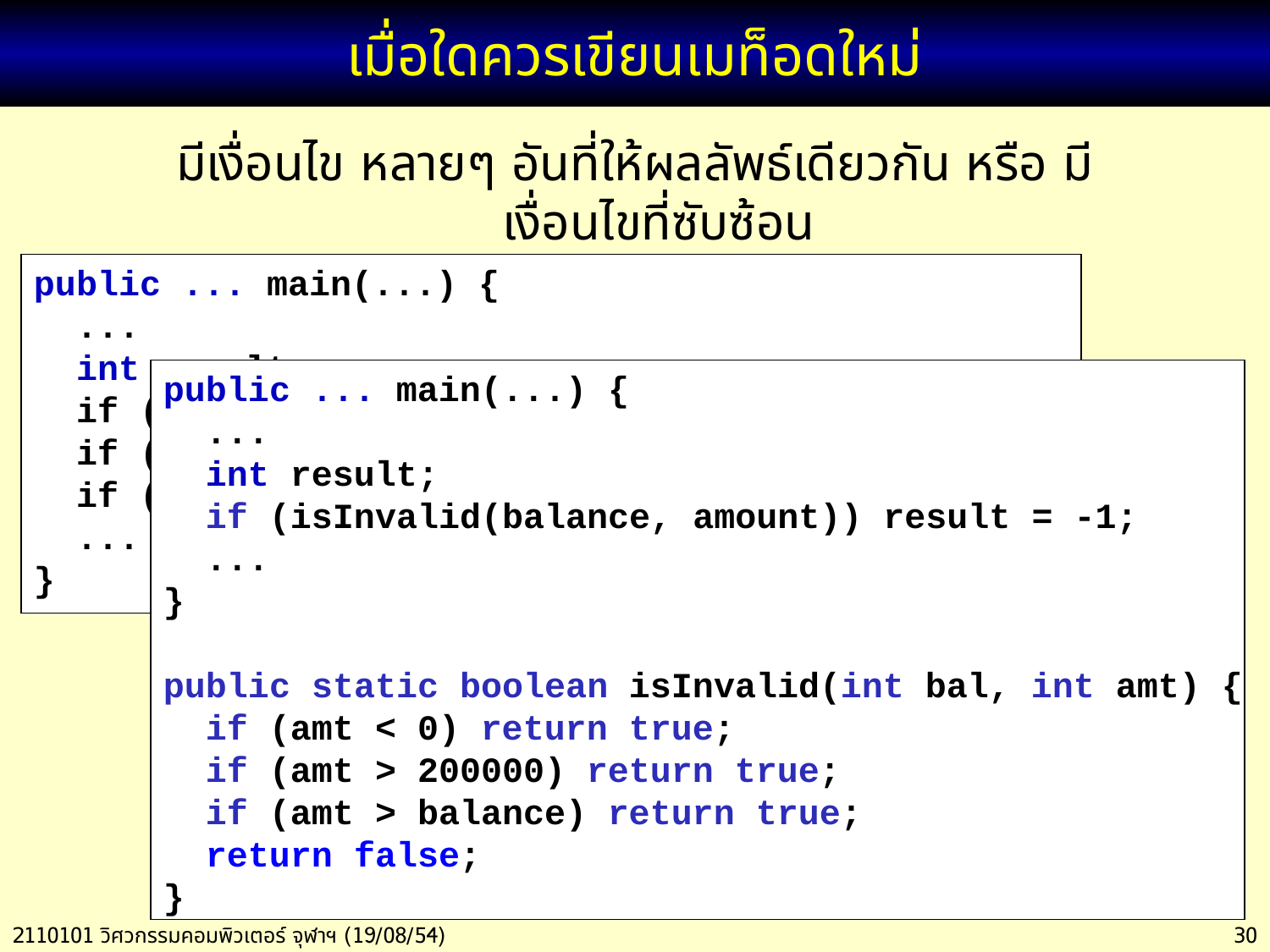

# เมื่อใดควรเขียนเมท็อดใหม่
มีเงื่อนไข หลายๆ อันที่ให้ผลลัพธ์เดียวกัน หรือ มีเงื่อนไขที่ซับซ้อน
public ... main(...) {
  ...
  int result;
  if (amount < 0) result = -1;
  if (amount > 200000) result = -1;
  if (amount > balance) result = -1;
  ...
}
public ... main(...) {
  ...
  int result;
  if (isInvalid(balance, amount)) result = -1;
  ...
}

public static boolean isInvalid(int bal, int amt) {
  if (amt < 0) return true;
  if (amt > 200000) return true;
  if (amt > balance) return true;
  return false;
}